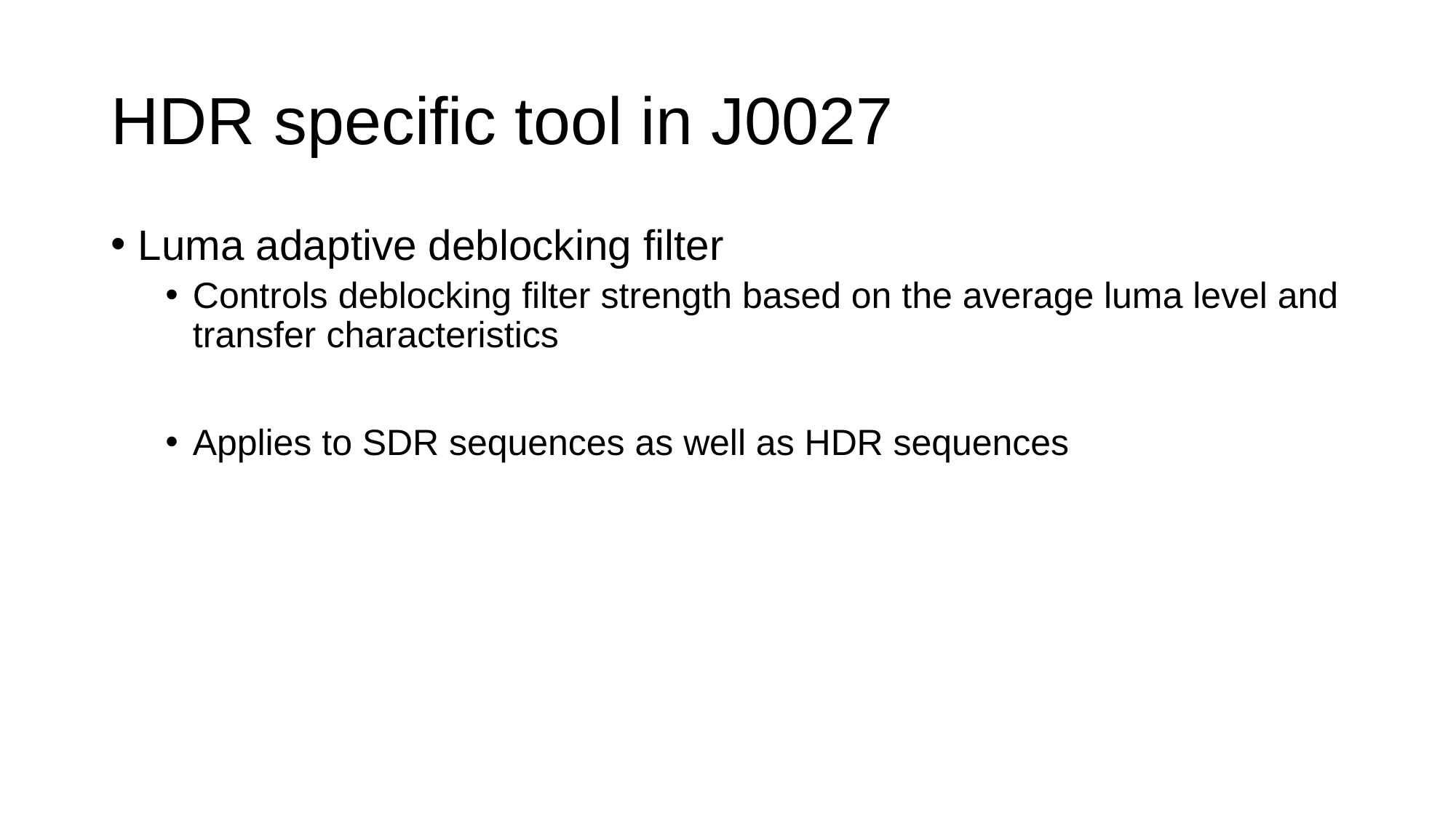

# HDR specific tool in J0027
Luma adaptive deblocking filter
Controls deblocking filter strength based on the average luma level and transfer characteristics

Applies to SDR sequences as well as HDR sequences